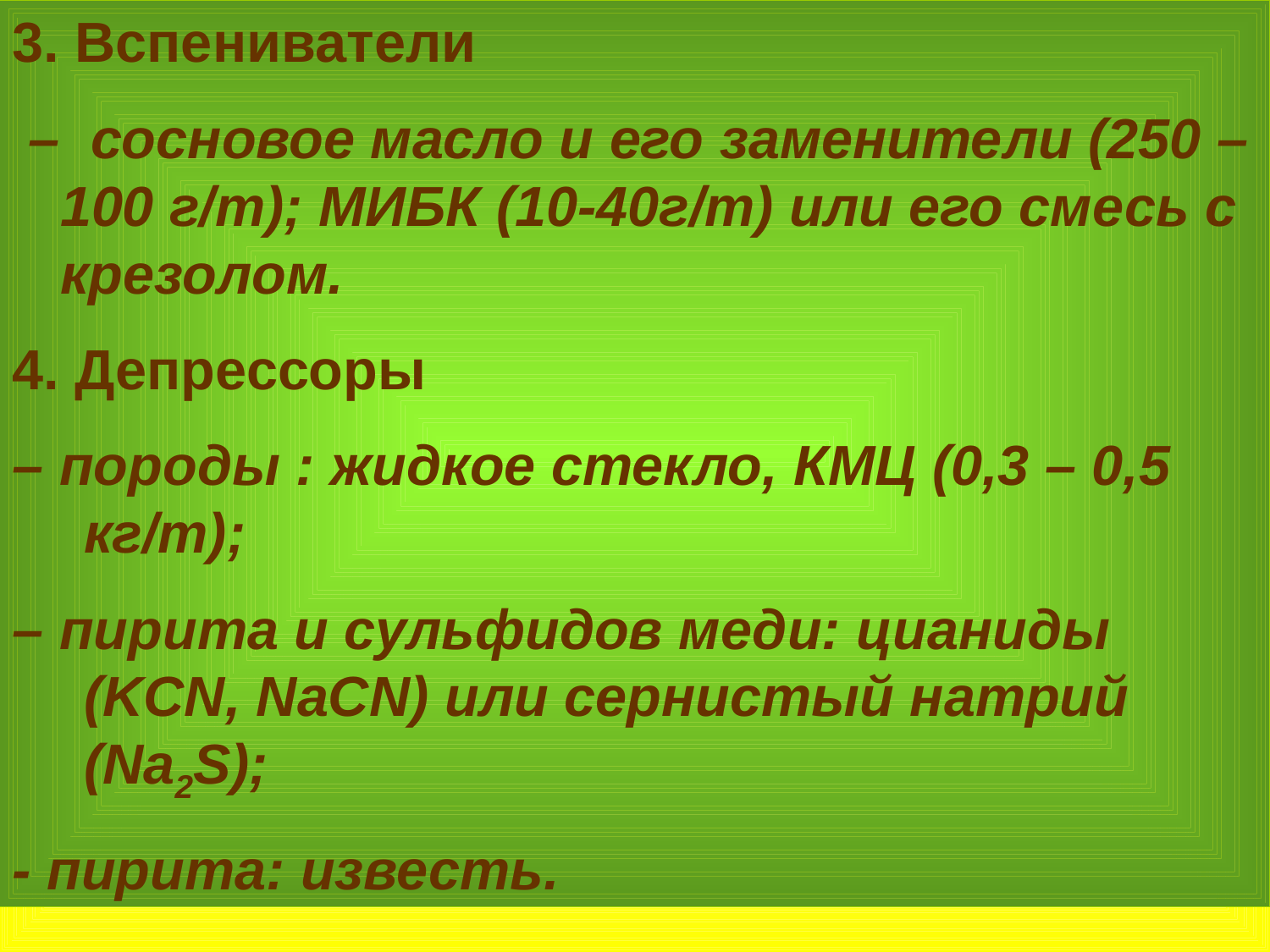

3. Вспениватели
 –  сосновое масло и его заменители (250 – 100 г/т); МИБК (10-40г/т) или его смесь с крезолом.
4. Депрессоры
– породы : жидкое стекло, КМЦ (0,3 – 0,5 кг/т);
– пирита и сульфидов меди: цианиды (KCN, NaCN) или сернистый натрий (Na2S);
- пирита: известь.